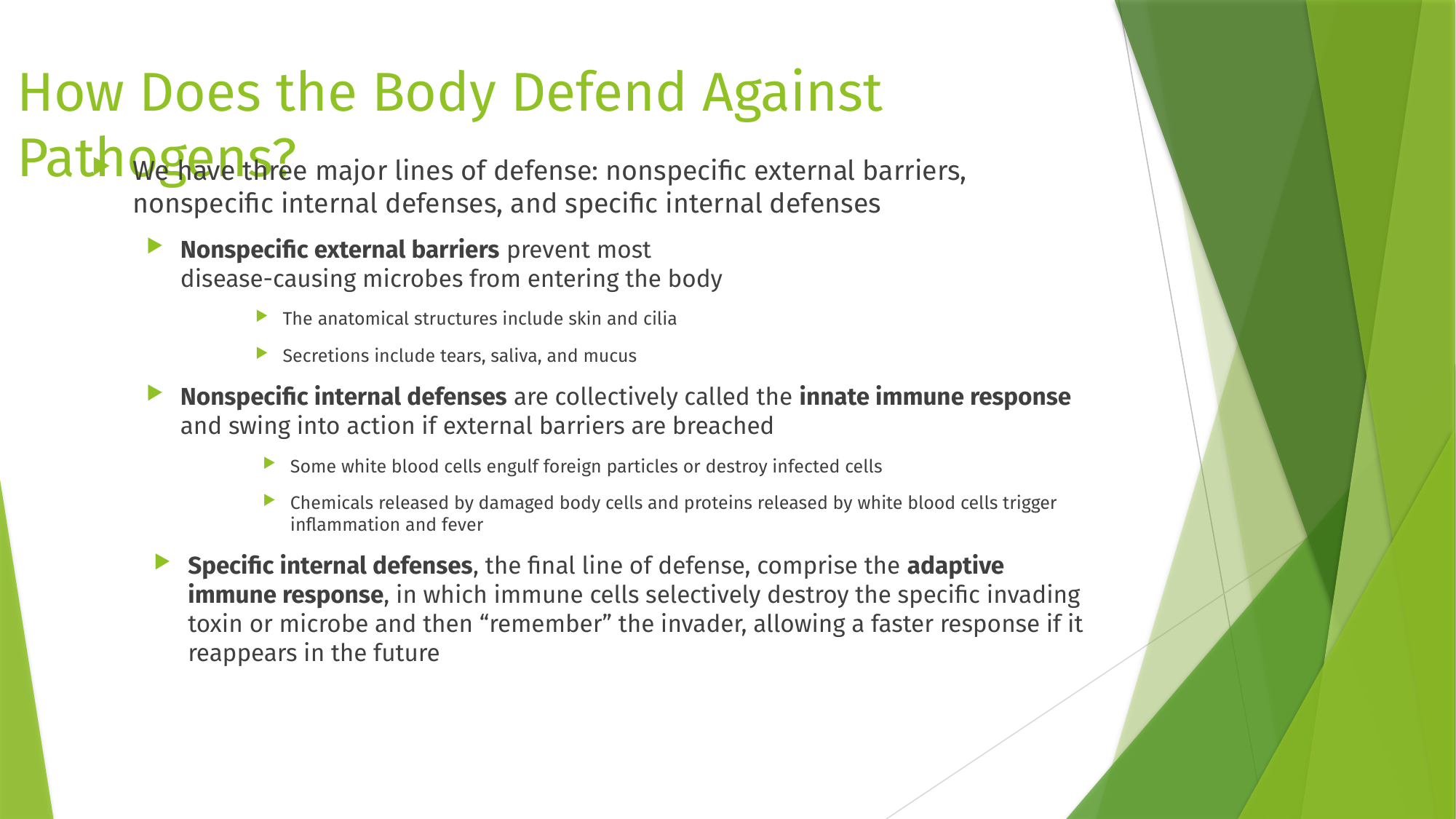

# How Does the Body Defend Against Pathogens?
We have three major lines of defense: nonspecific external barriers, nonspecific internal defenses, and specific internal defenses
Nonspecific external barriers prevent most
disease-causing microbes from entering the body
The anatomical structures include skin and cilia
Secretions include tears, saliva, and mucus
Nonspecific internal defenses are collectively called the innate immune response and swing into action if external barriers are breached
Some white blood cells engulf foreign particles or destroy infected cells
Chemicals released by damaged body cells and proteins released by white blood cells trigger inflammation and fever
Specific internal defenses, the final line of defense, comprise the adaptive immune response, in which immune cells selectively destroy the specific invading toxin or microbe and then “remember” the invader, allowing a faster response if it reappears in the future